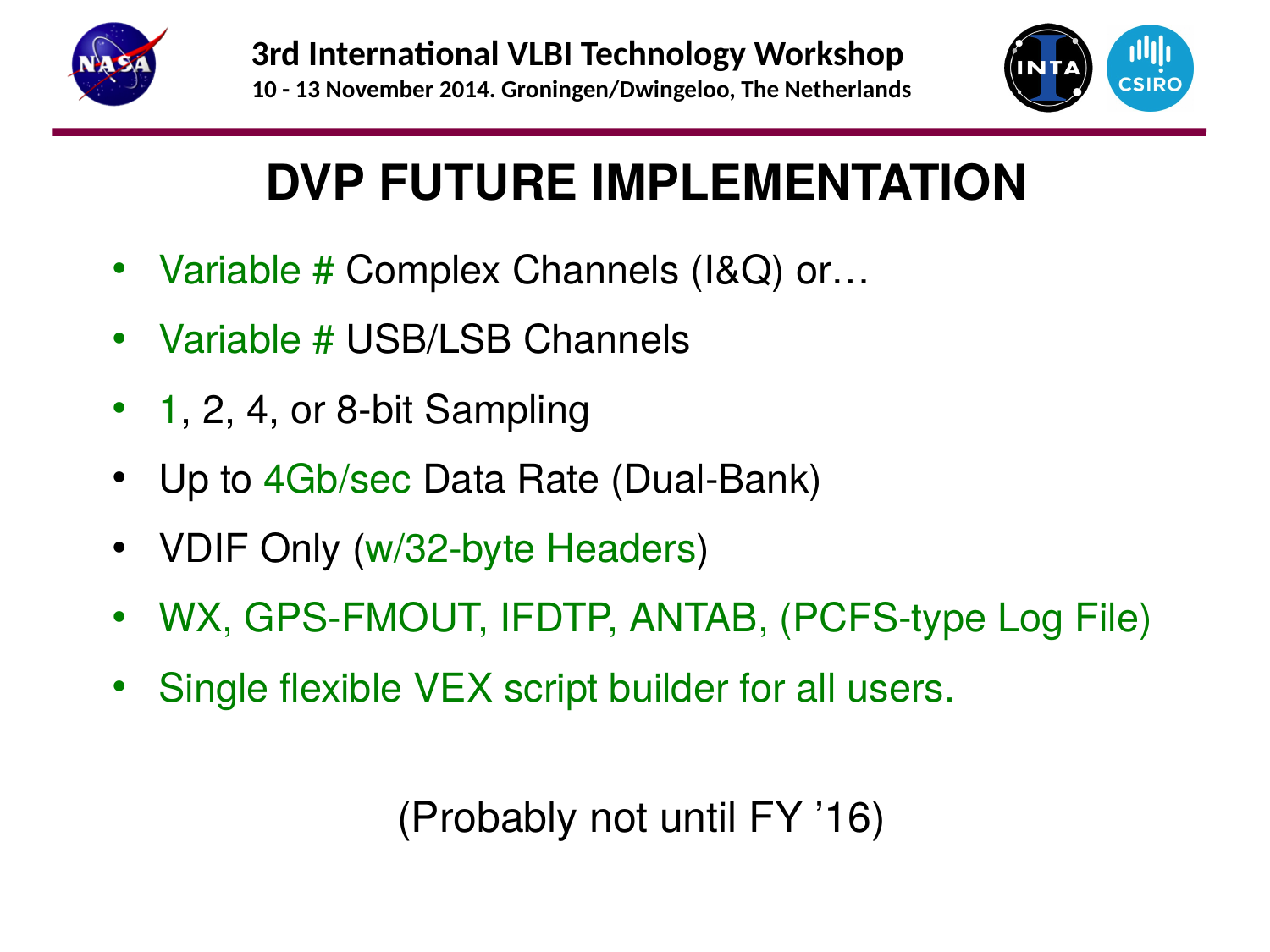

DVP FUTURE IMPLEMENTATION

Variable # Complex Channels (I&Q) or…
Variable # USB/LSB Channels
1, 2, 4, or 8-bit Sampling
Up to 4Gb/sec Data Rate (Dual-Bank)
VDIF Only (w/32-byte Headers)
WX, GPS-FMOUT, IFDTP, ANTAB, (PCFS-type Log File)
Single flexible VEX script builder for all users.

(Probably not until FY ’16)